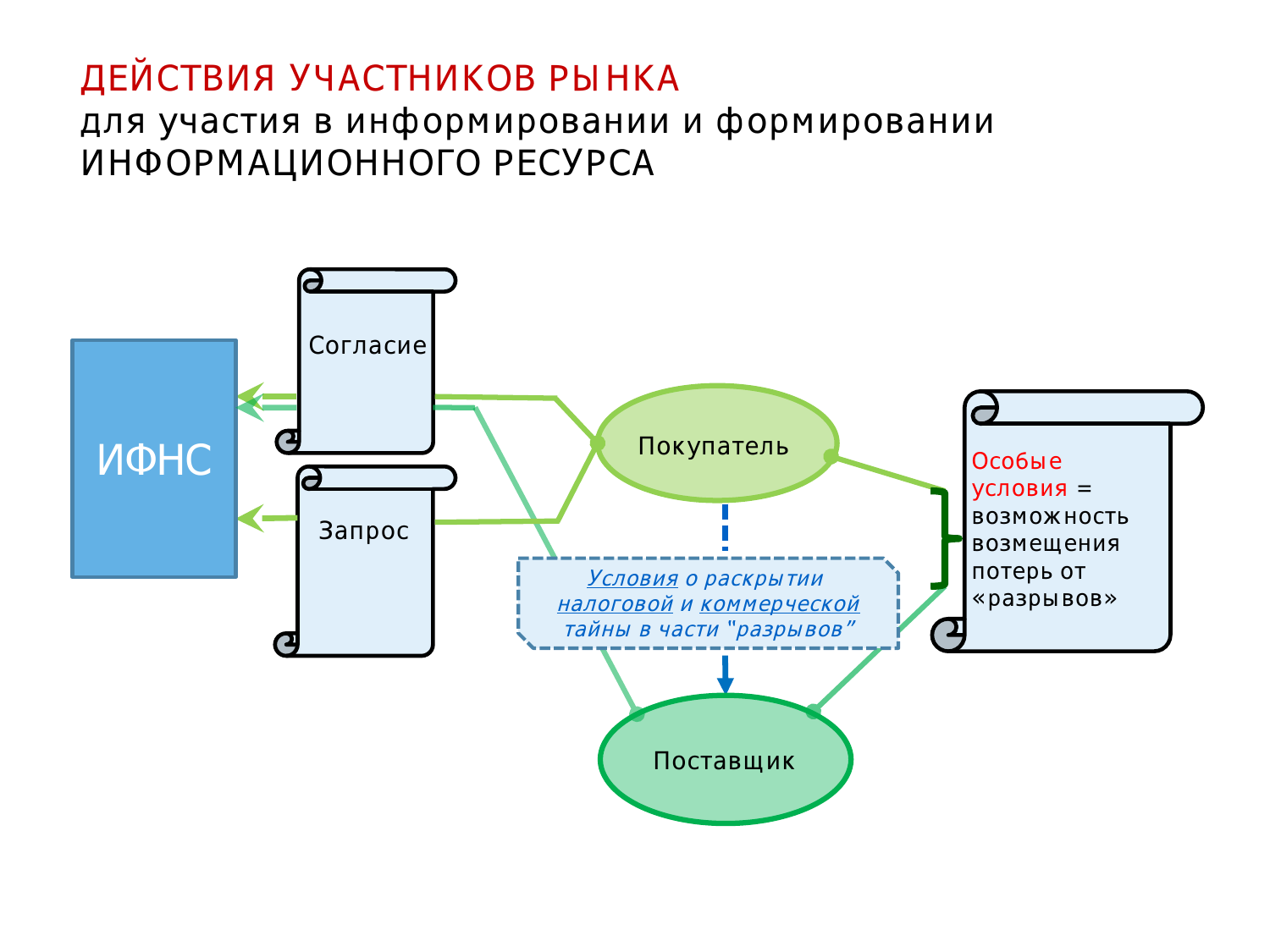

ДЕЙСТВИЯ УЧАСТНИКОВ РЫНКА
для участия в информировании и формировании  ИНФОРМАЦИОННОГО РЕСУРСА

Согласие
ИФНС

Покупатель
ФНС
Особые условия = возможность возмещения
потерь от «разрывов»

Запрос

Условия о раскрытии
налоговой и коммерческой
тайны в части “разрывов”

Поставщик